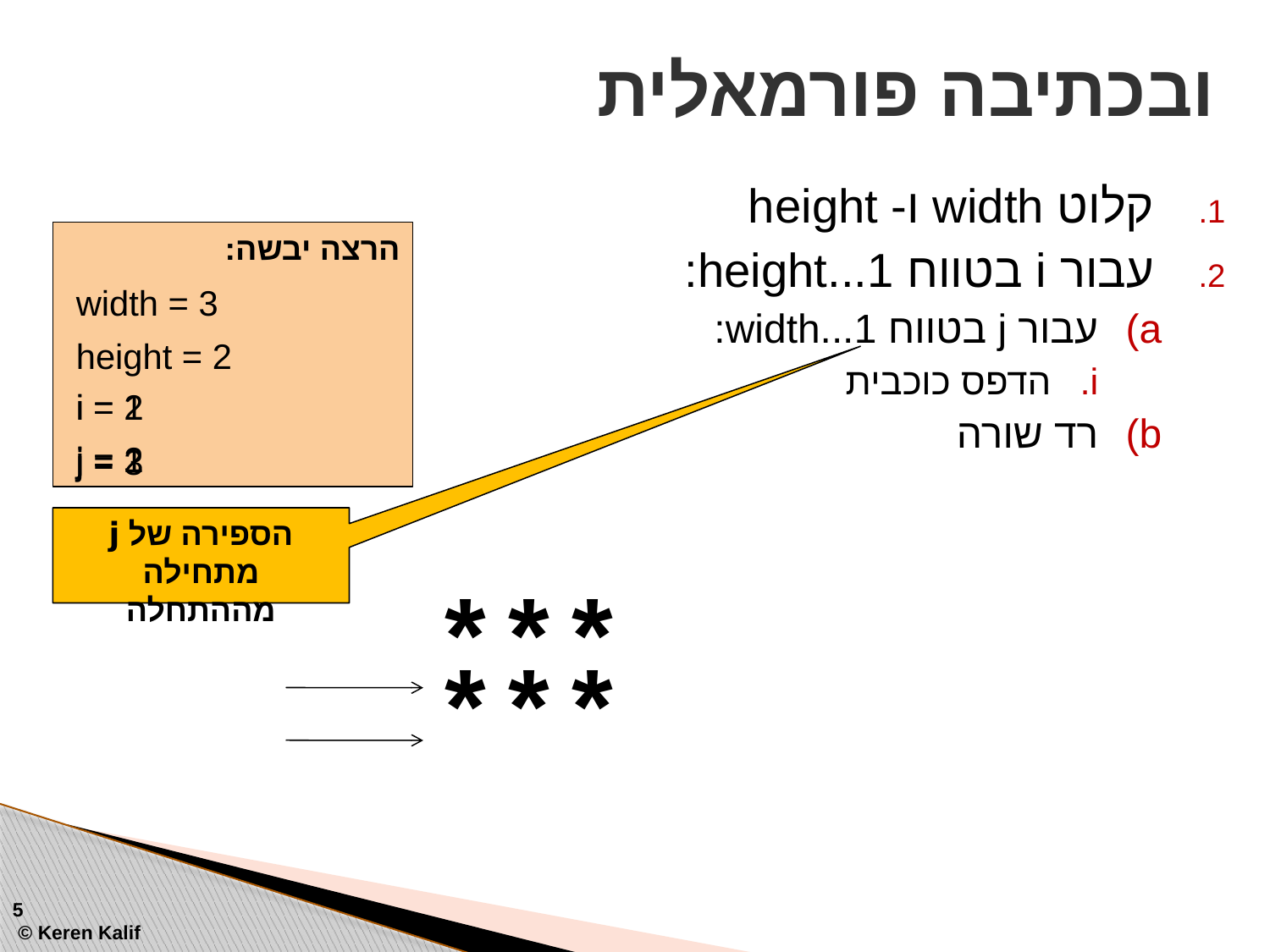

# ובכתיבה פורמאלית
קלוט width ו- height
עבור i בטווח 1...height:
עבור j בטווח 1...width:
הדפס כוכבית
רד שורה
הרצה יבשה:
width = 3
height = 2
i = 1
i = 2
j = 1
j = 2
j = 3
הספירה של j מתחילה מההתחלה
*
*
*
*
*
*
5
 © Keren Kalif